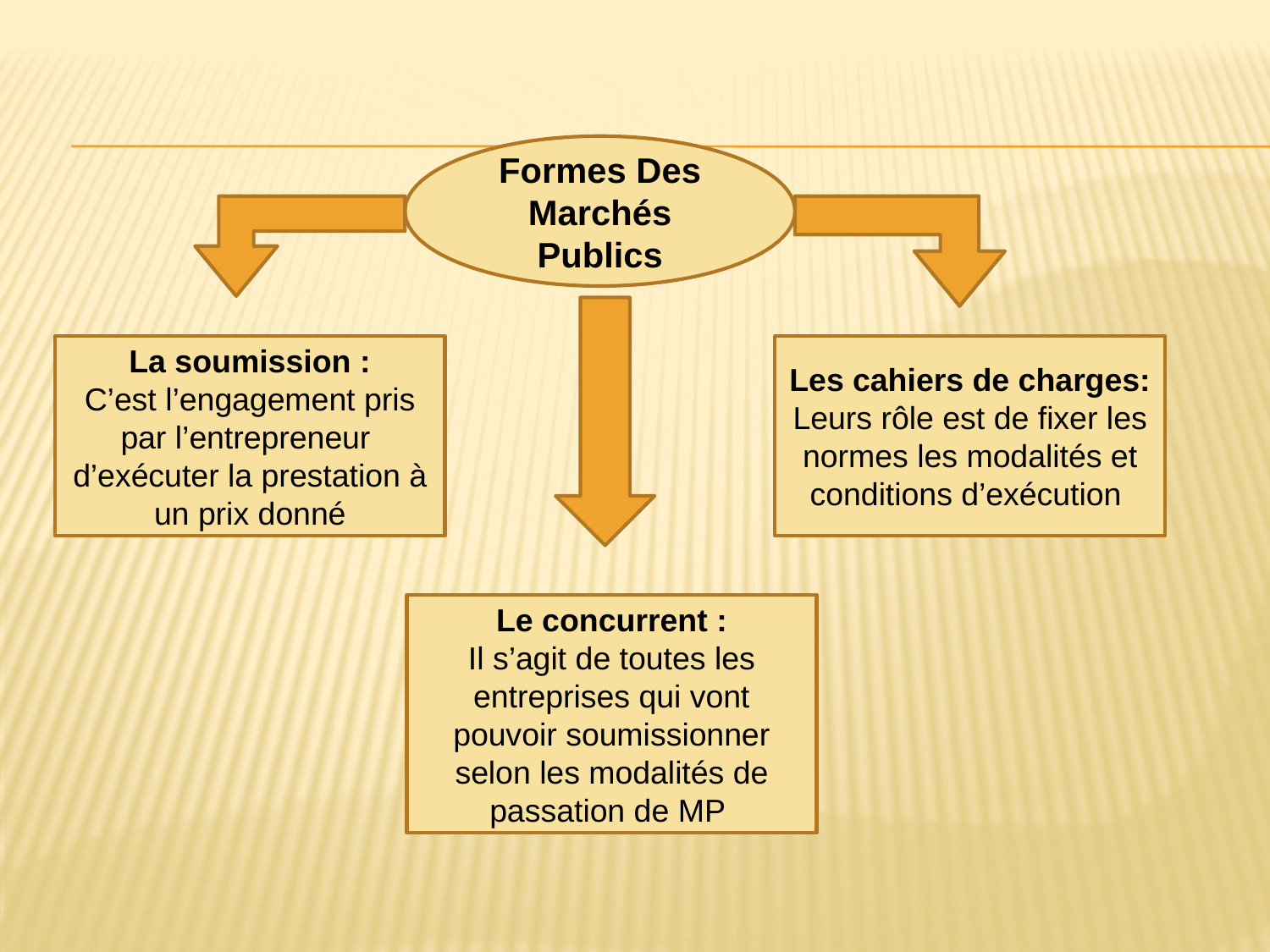

Formes Des Marchés Publics

La soumission :
C’est l’engagement pris par l’entrepreneur  d’exécuter la prestation à un prix donné
Les cahiers de charges:
Leurs rôle est de fixer les normes les modalités et conditions d’exécution
Le concurrent :
Il s’agit de toutes les entreprises qui vont pouvoir soumissionner selon les modalités de passation de MP